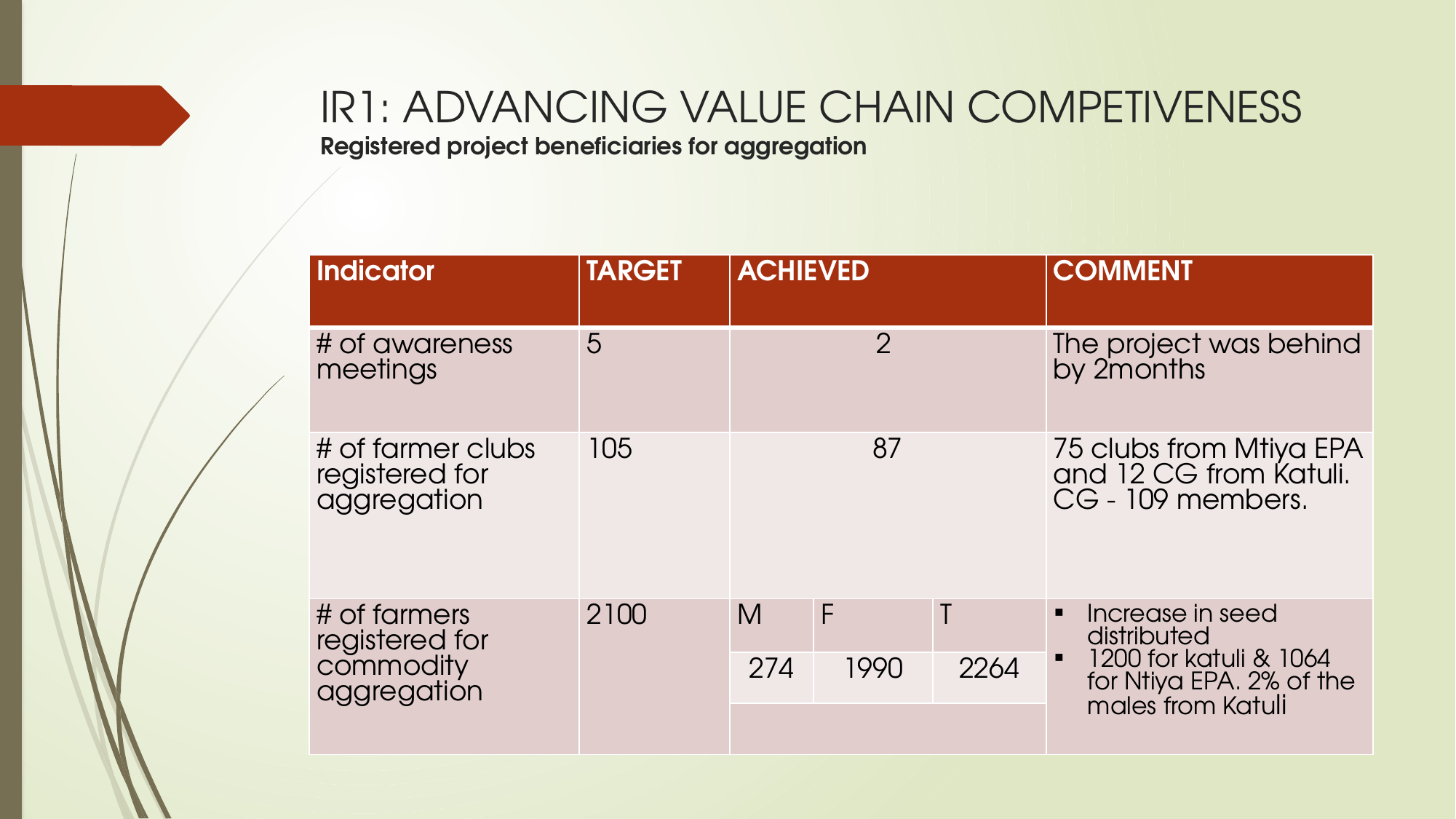

# IR1: ADVANCING VALUE CHAIN COMPETIVENESS Registered project beneficiaries for aggregation
| Indicator | TARGET | ACHIEVED |  |  | COMMENT |
| --- | --- | --- | --- | --- | --- |
| # of awareness meetings | 5 | 2 |  |  | The project was behind by 2months |
| # of farmer clubs registered for aggregation | 105 | 87 |  |  | 75 clubs from Mtiya EPA and 12 CG from Katuli. CG - 109 members. |
| # of farmers registered for commodity aggregation | 2100 | M | F | T | Increase in seed distributed 1200 for katuli & 1064 for Ntiya EPA. 2% of the males from Katuli |
|  |  | 274 | 1990 | 2264 |  |
|  |  |  |  |  |  |